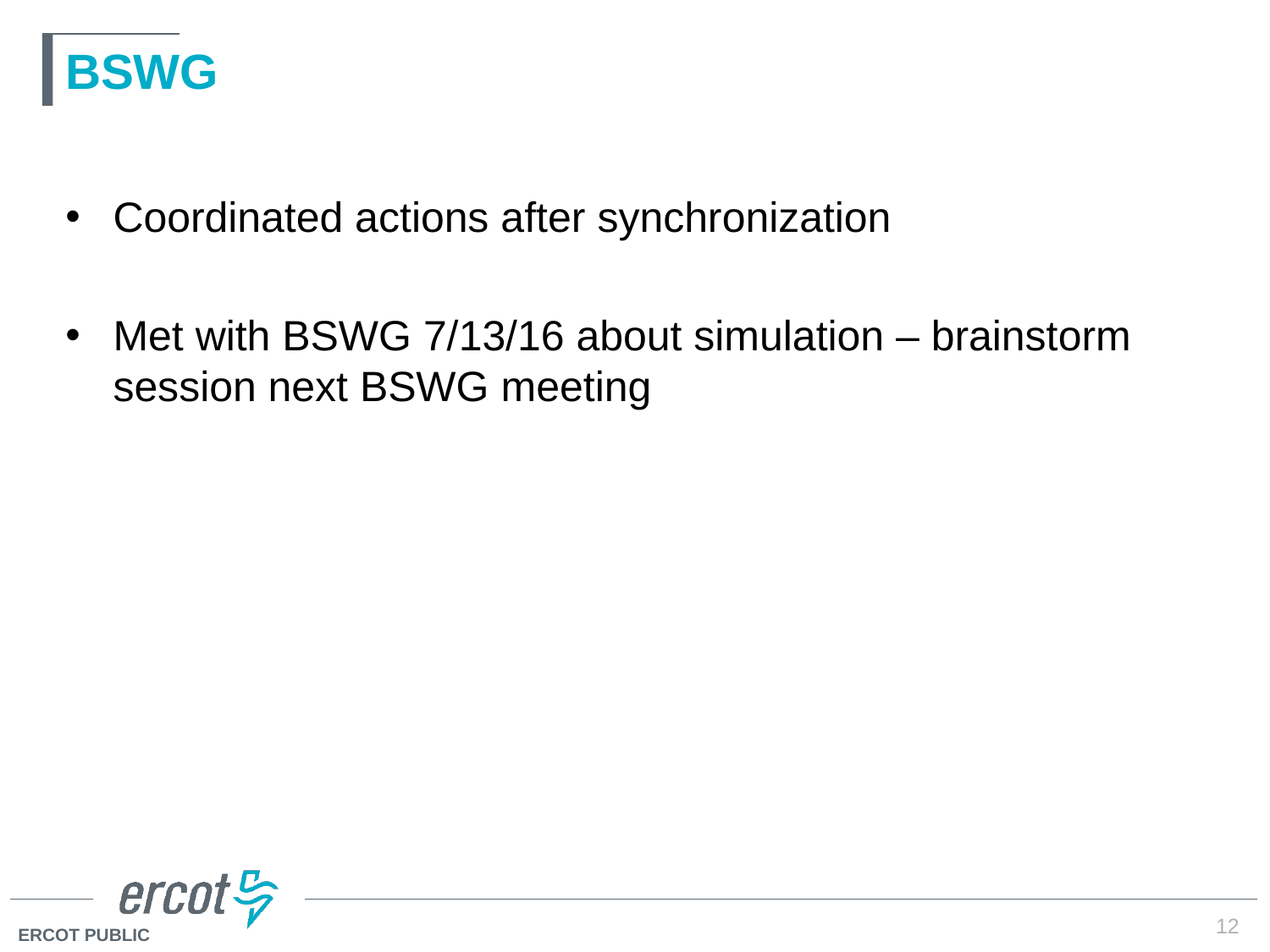

# BSWG

Coordinated actions after synchronization

Met with BSWG 7/13/16 about simulation – brainstorm session next BSWG meeting
12